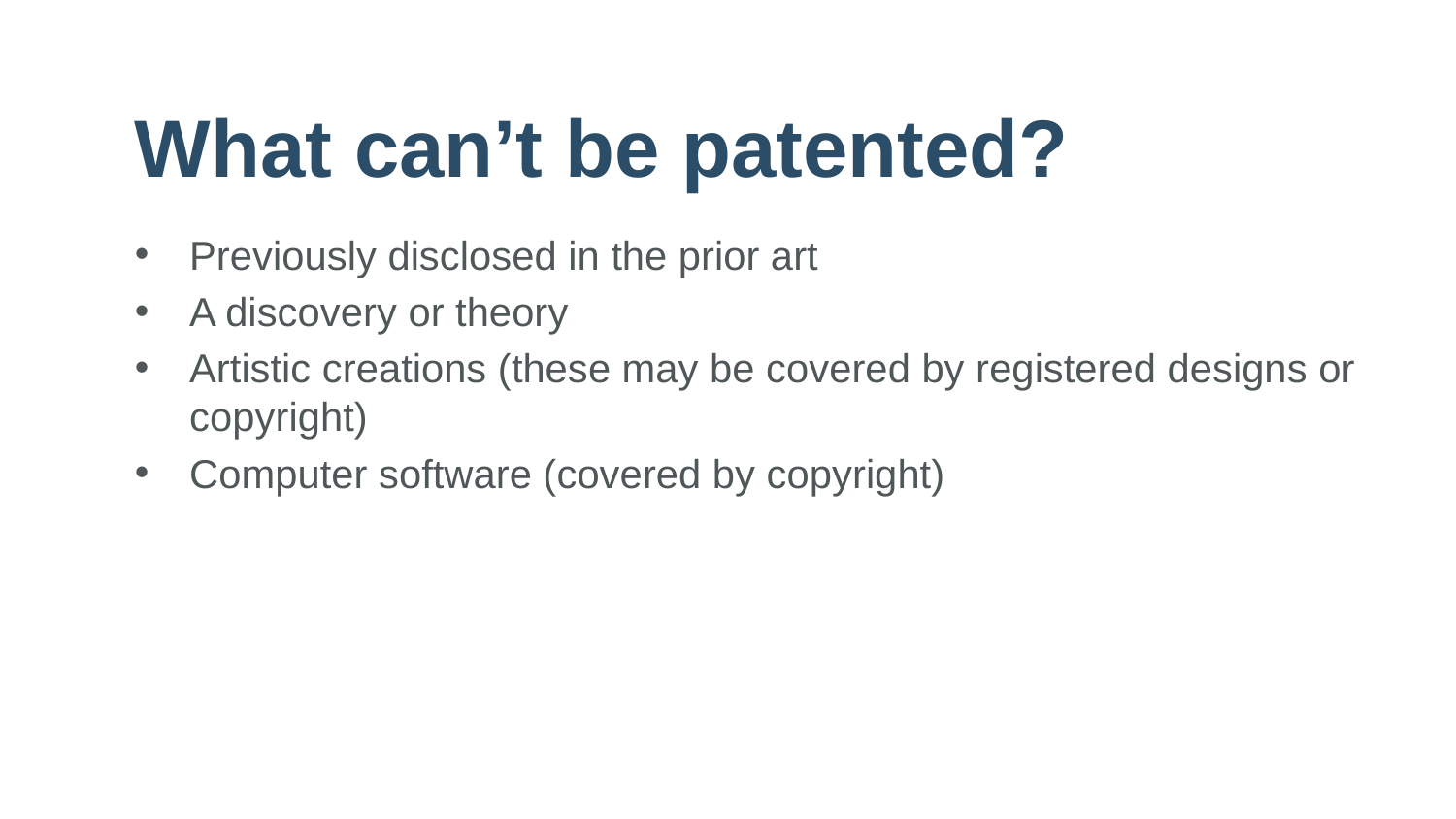

# What can’t be patented?
Previously disclosed in the prior art
A discovery or theory
Artistic creations (these may be covered by registered designs or copyright)
Computer software (covered by copyright)